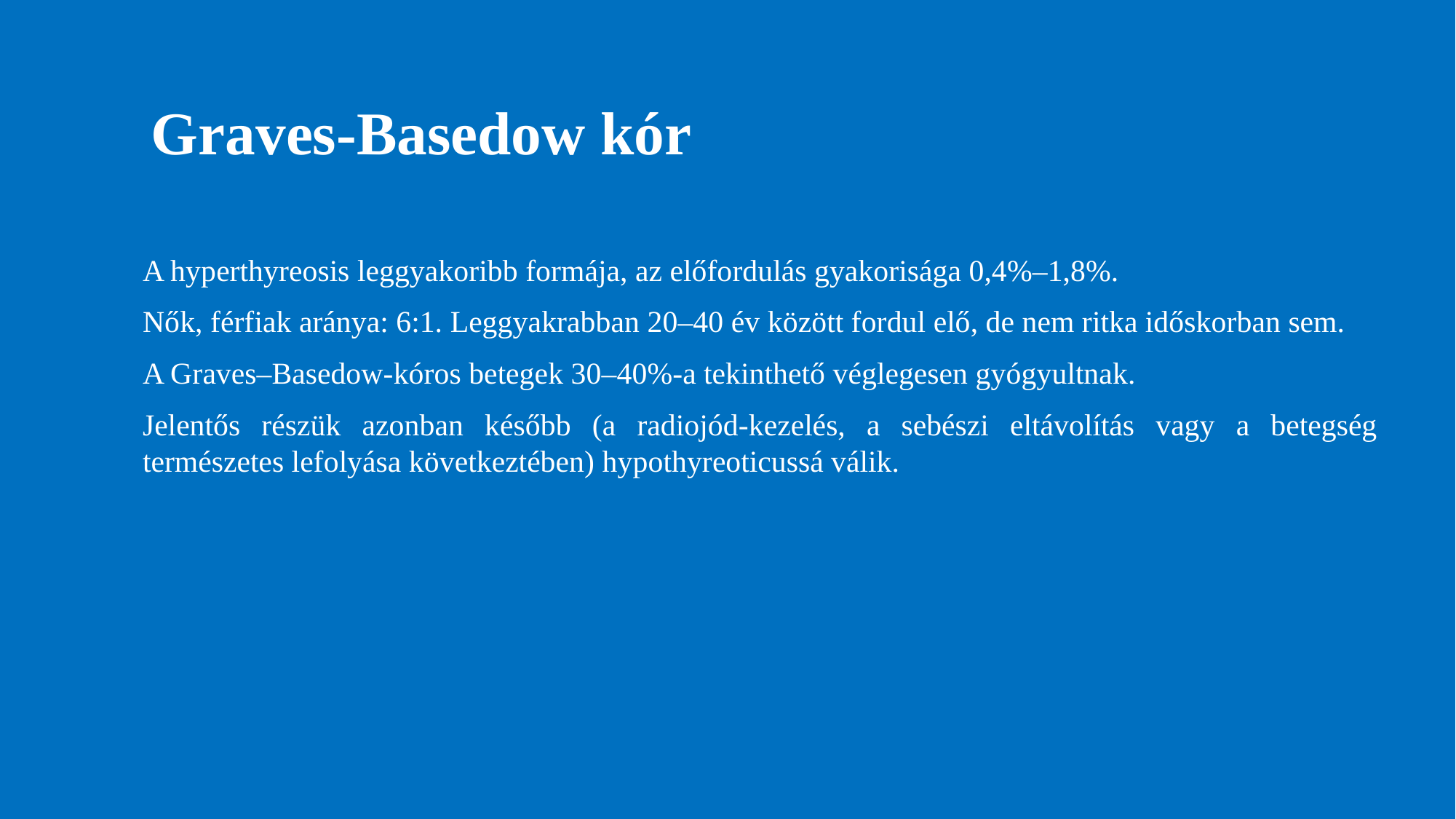

# Graves-Basedow kór
A hyperthyreosis leggyakoribb formája, az előfordulás gyakorisága 0,4%–1,8%.
Nők, férfiak aránya: 6:1. Leggyakrabban 20–40 év között fordul elő, de nem ritka időskorban sem.
A Graves–Basedow-kóros betegek 30–40%-a tekinthető véglegesen gyógyultnak.
Jelentős részük azonban később (a radiojód-kezelés, a sebészi eltávolítás vagy a betegség természetes lefolyása következtében) hypothyreoticussá válik.